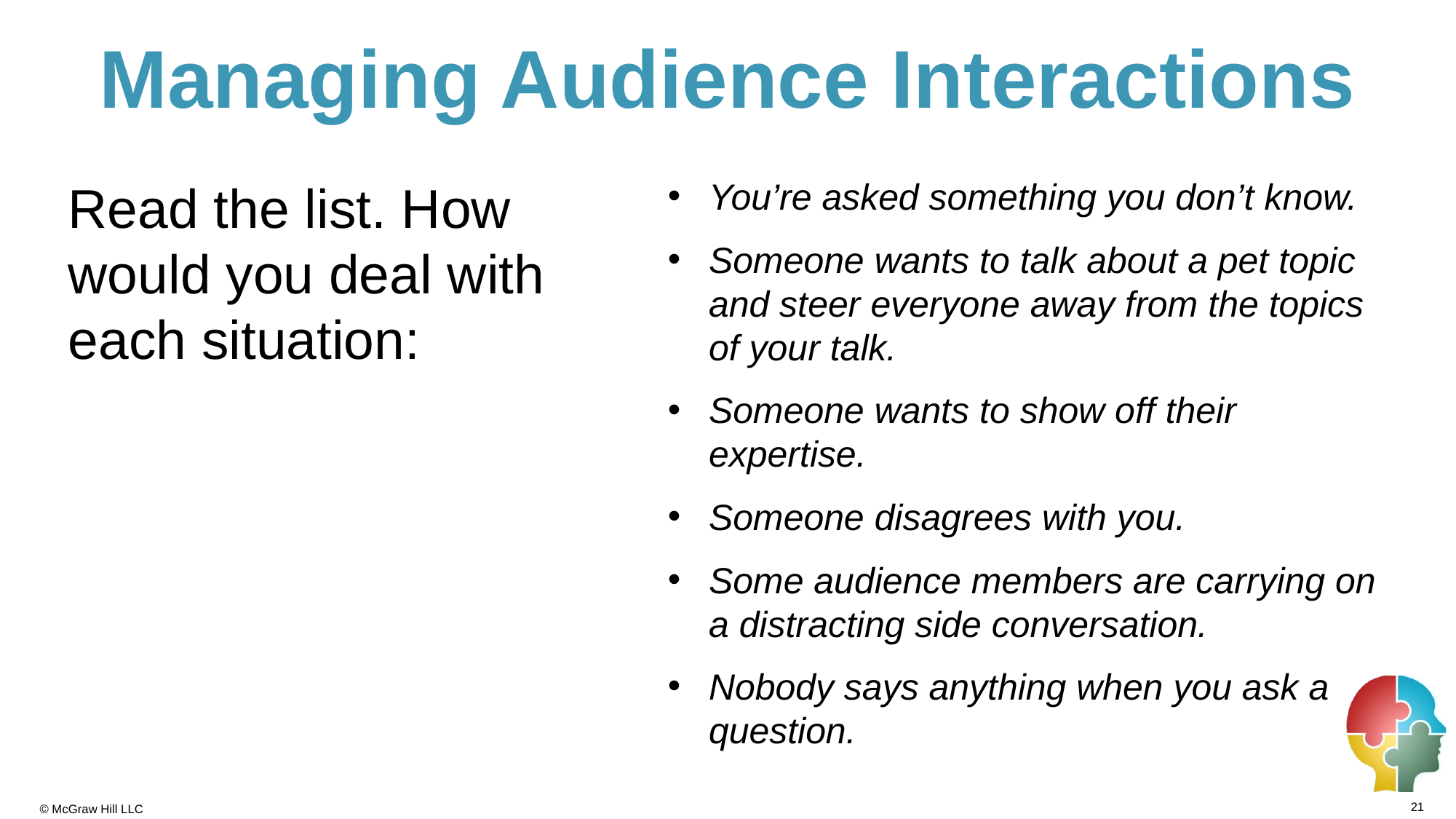

# Managing Audience Interactions
Read the list. How would you deal with each situation:
You’re asked something you don’t know.
Someone wants to talk about a pet topic and steer everyone away from the topics of your talk.
Someone wants to show off their expertise.
Someone disagrees with you.
Some audience members are carrying on a distracting side conversation.
Nobody says anything when you ask a question.
21